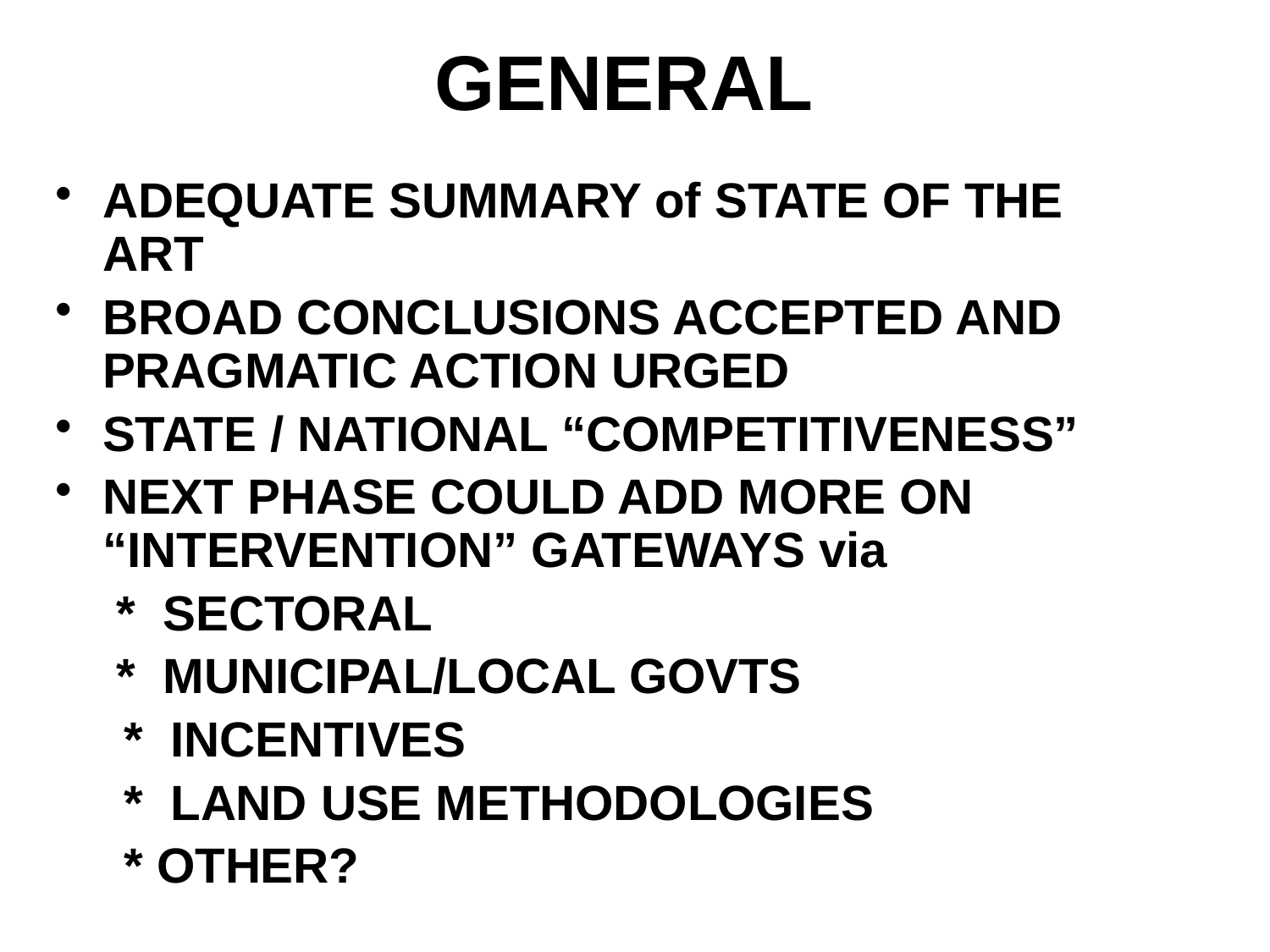

# GENERAL
ADEQUATE SUMMARY of STATE OF THE ART
BROAD CONCLUSIONS ACCEPTED AND PRAGMATIC ACTION URGED
STATE / NATIONAL “COMPETITIVENESS”
NEXT PHASE COULD ADD MORE ON “INTERVENTION” GATEWAYS via
	 *  SECTORAL
	 *  MUNICIPAL/LOCAL GOVTS
     *  INCENTIVES
     *  LAND USE METHODOLOGIES
     * OTHER?